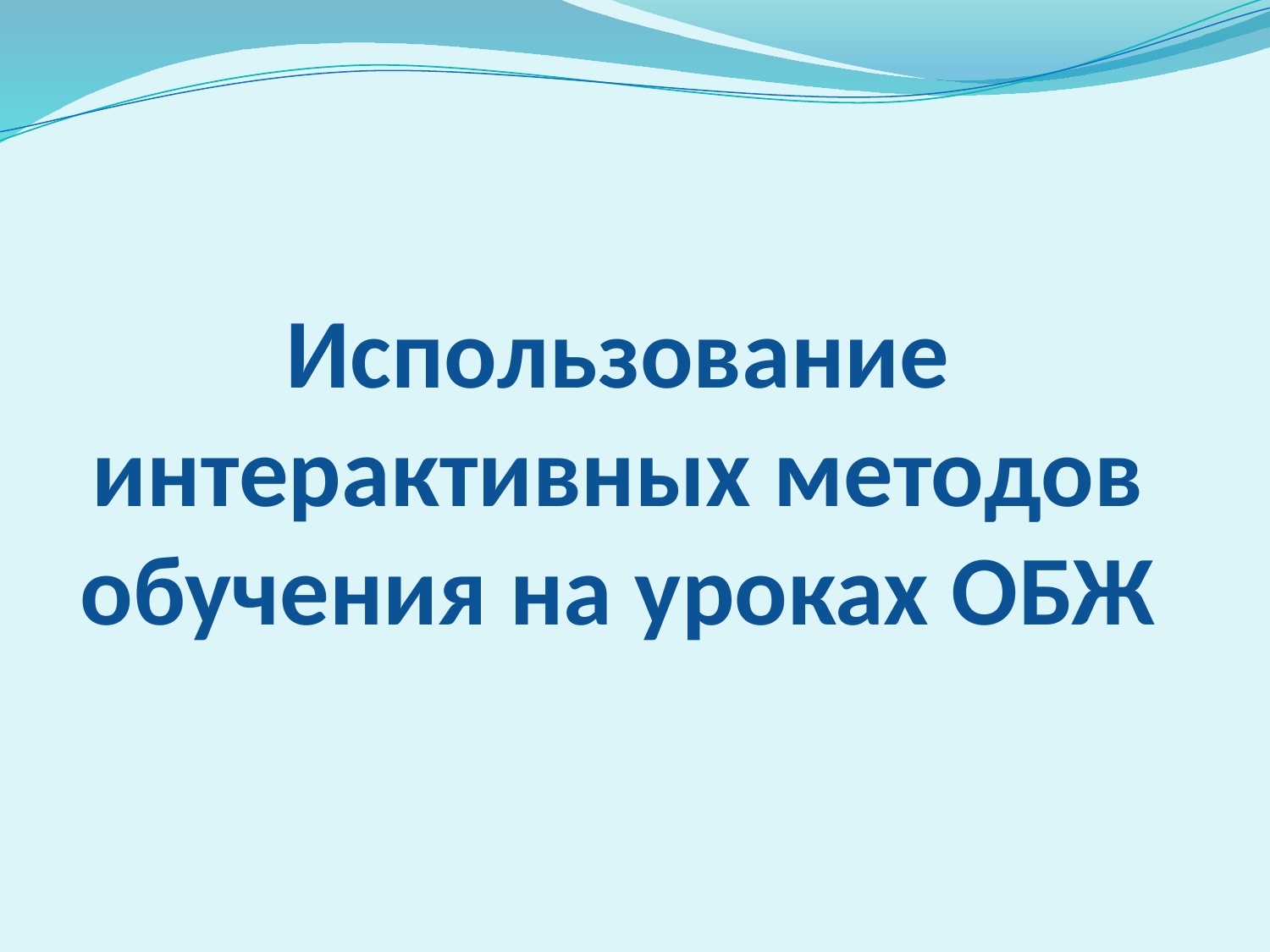

# Использование интерактивных методов обучения на уроках ОБЖ